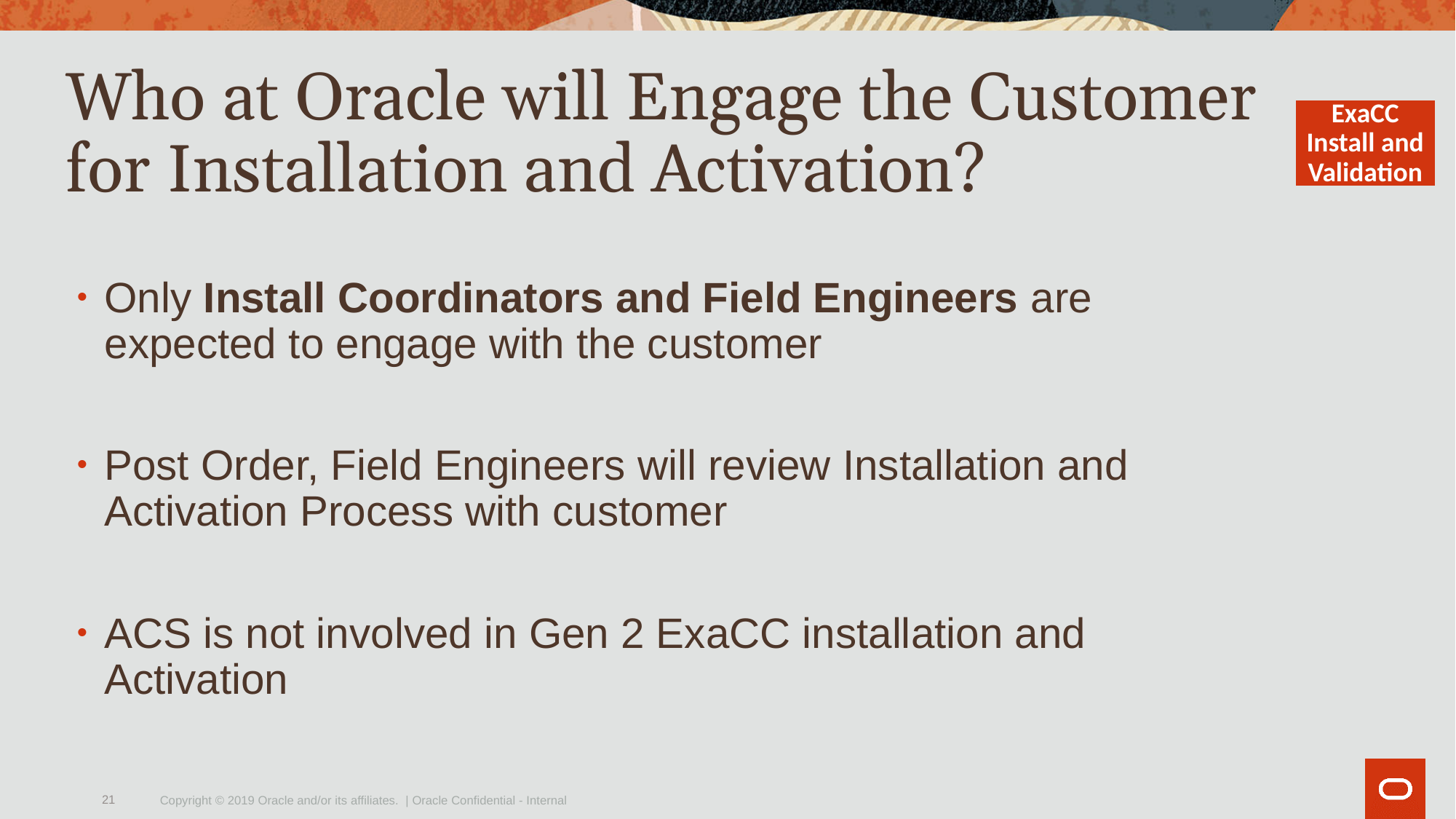

# Who at Oracle will Engage the Customer for Installation and Activation?
ExaCC Install and Validation
Only Install Coordinators and Field Engineers are expected to engage with the customer

Post Order, Field Engineers will review Installation and Activation Process with customer

ACS is not involved in Gen 2 ExaCC installation and Activation

21
Copyright © 2019 Oracle and/or its affiliates.  | Oracle Confidential - Internal